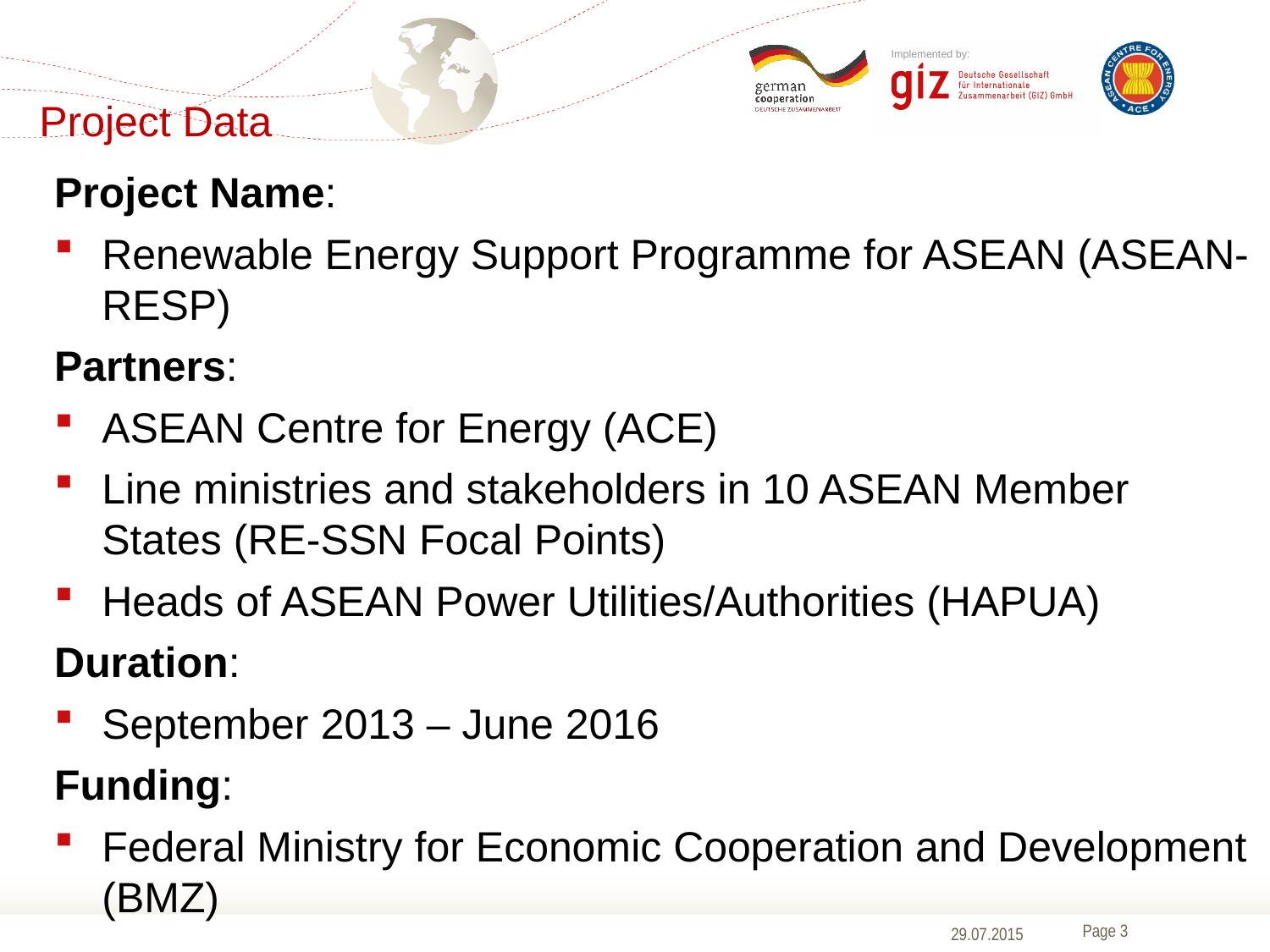

Project Data
Project Name:
Renewable Energy Support Programme for ASEAN (ASEAN-RESP)
Partners:
ASEAN Centre for Energy (ACE)
Line ministries and stakeholders in 10 ASEAN Member States (RE-SSN Focal Points)
Heads of ASEAN Power Utilities/Authorities (HAPUA)
Duration:
September 2013 – June 2016
Funding:
Federal Ministry for Economic Cooperation and Development (BMZ)
29.07.2015